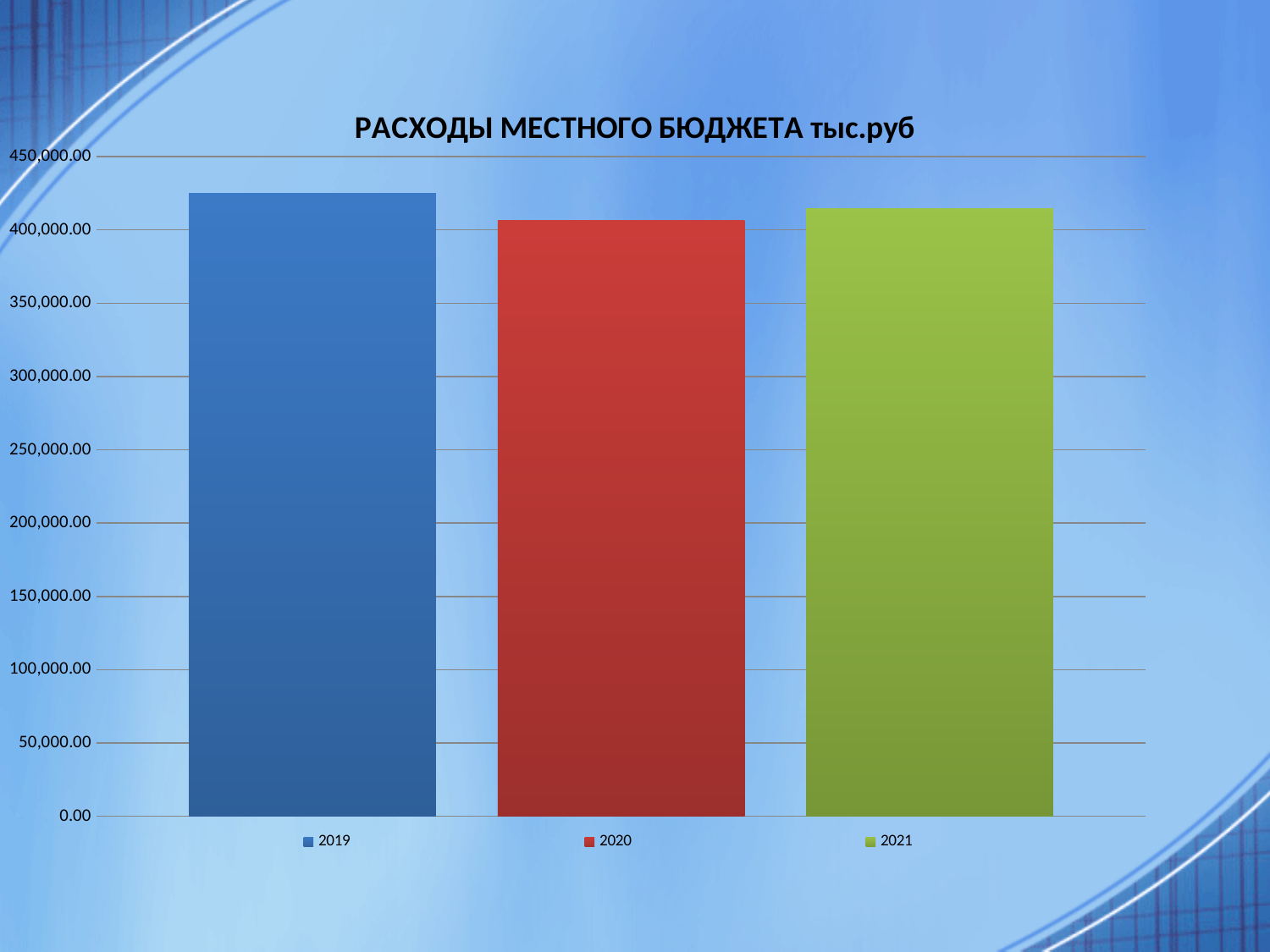

### Chart: РАСХОДЫ МЕСТНОГО БЮДЖЕТА тыс.руб

| Category | 2019 | 2020 | 2021 |
|---|---|---|---|